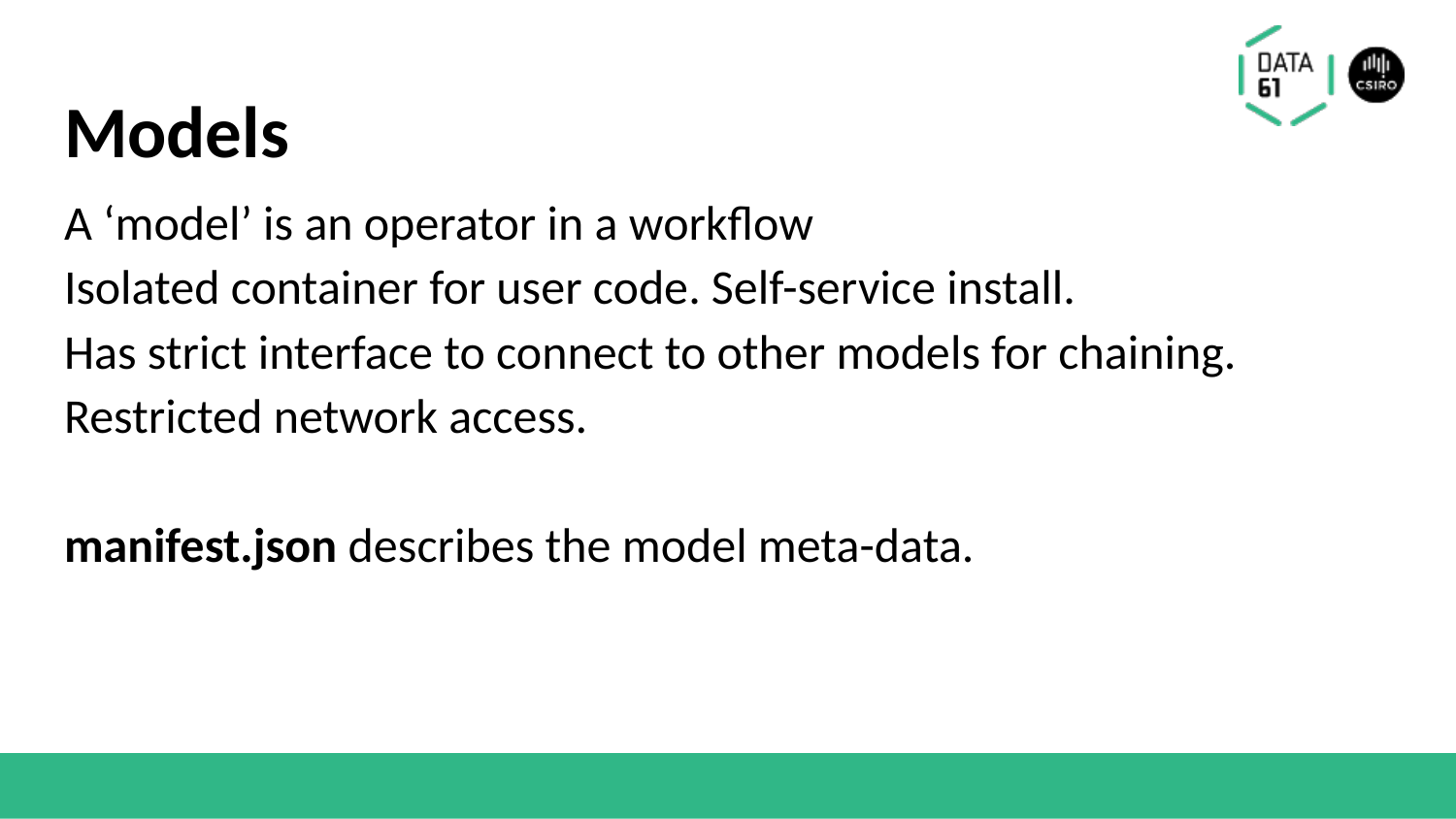

# Models
A ‘model’ is an operator in a workflow
Isolated container for user code. Self-service install.
Has strict interface to connect to other models for chaining.
Restricted network access.

manifest.json describes the model meta-data.